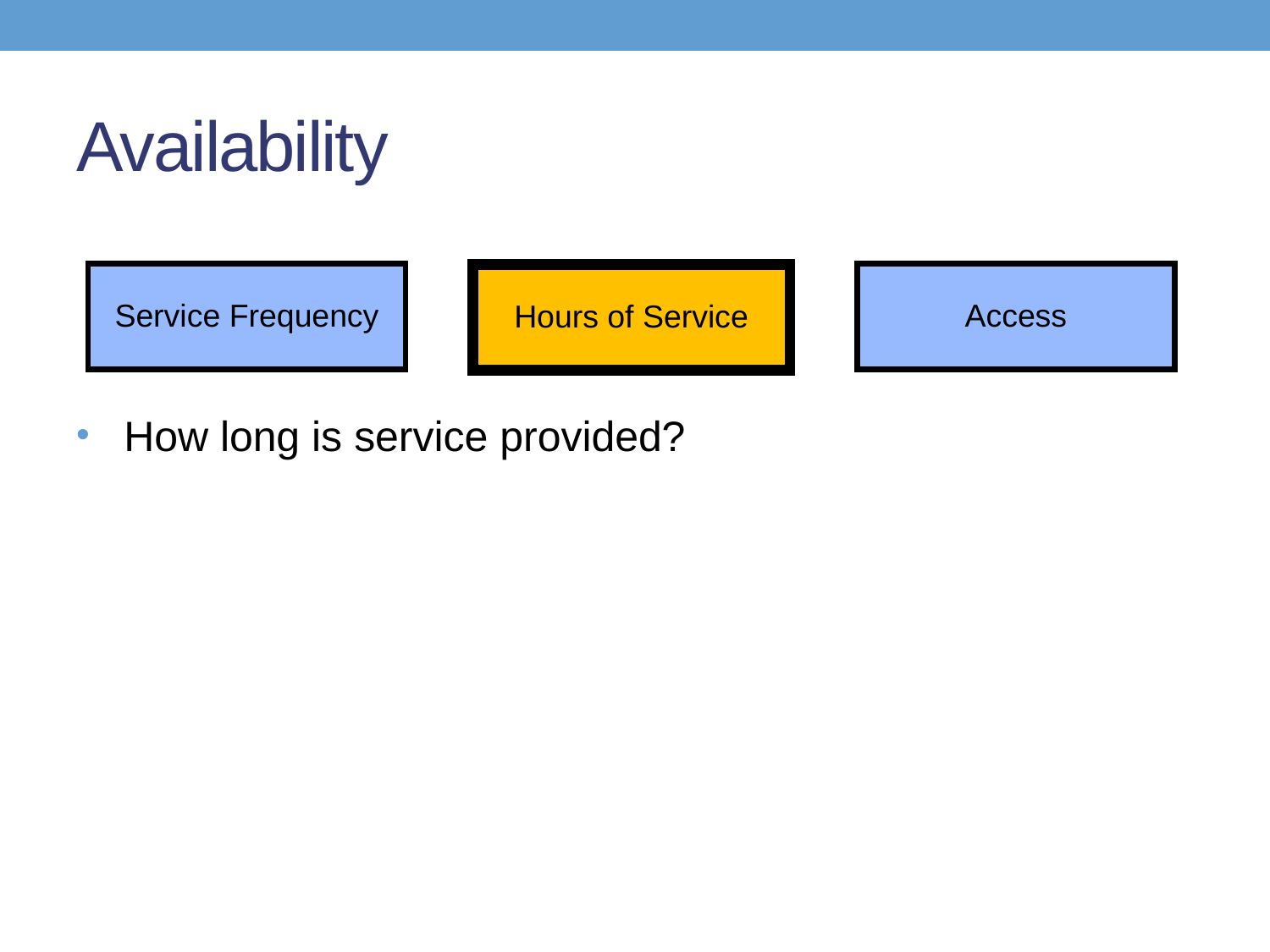

# Availability
Service Frequency
Access
Hours of Service
How long is service provided?